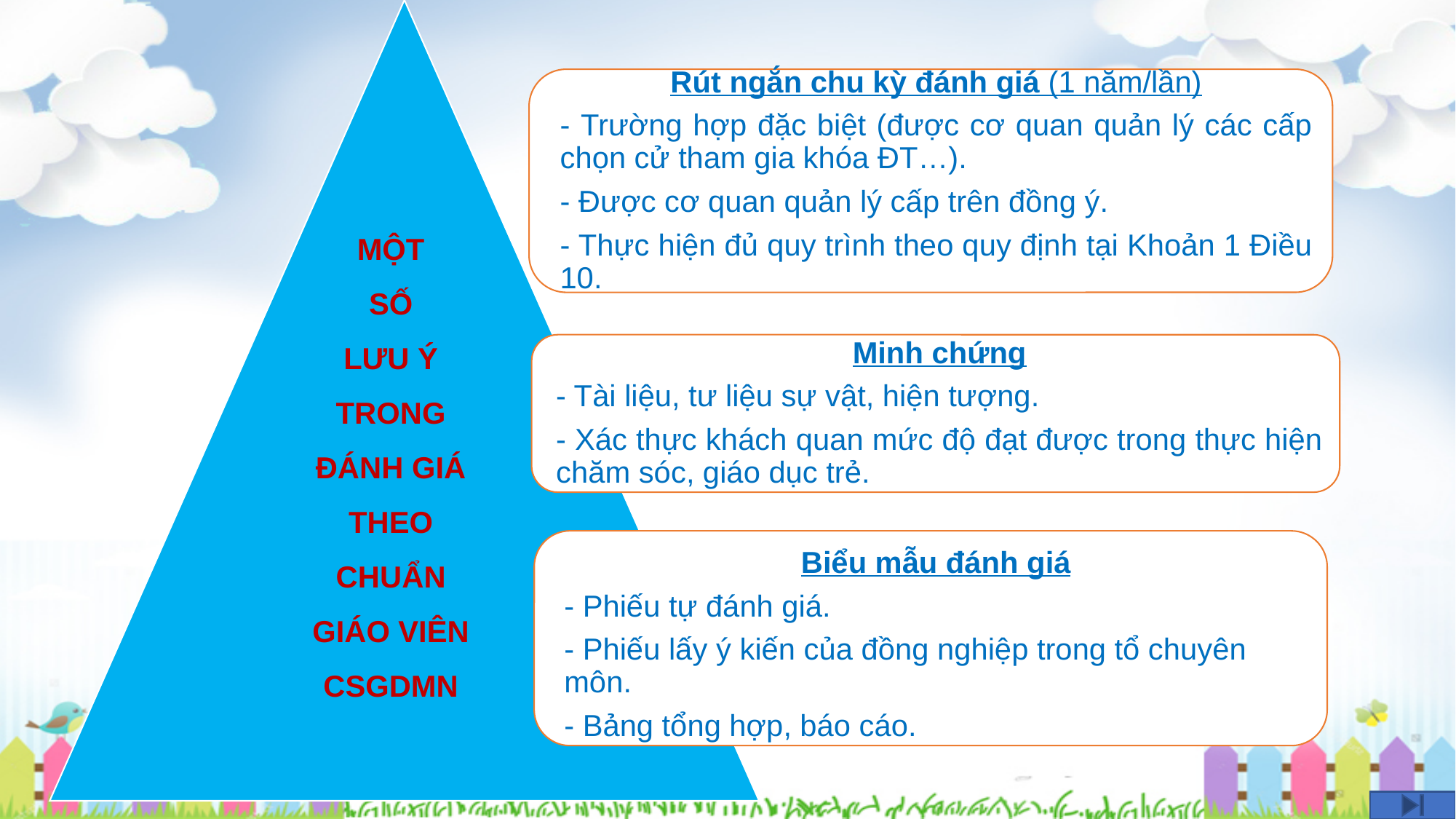

Rút ngắn chu kỳ đánh giá (1 năm/lần)
- Trường hợp đặc biệt (được cơ quan quản lý các cấp chọn cử tham gia khóa ĐT…).
- Được cơ quan quản lý cấp trên đồng ý.
- Thực hiện đủ quy trình theo quy định tại Khoản 1 Điều 10.
Minh chứng
- Tài liệu, tư liệu sự vật, hiện tượng.
- Xác thực khách quan mức độ đạt được trong thực hiện chăm sóc, giáo dục trẻ.

Biểu mẫu đánh giá
- Phiếu tự đánh giá.
- Phiếu lấy ý kiến của đồng nghiệp trong tổ chuyên môn.
- Bảng tổng hợp, báo cáo.

MỘT
 SỐ
LƯU Ý TRONG ĐÁNH GIÁ THEO CHUẨN GIÁO VIÊN CSGDMN